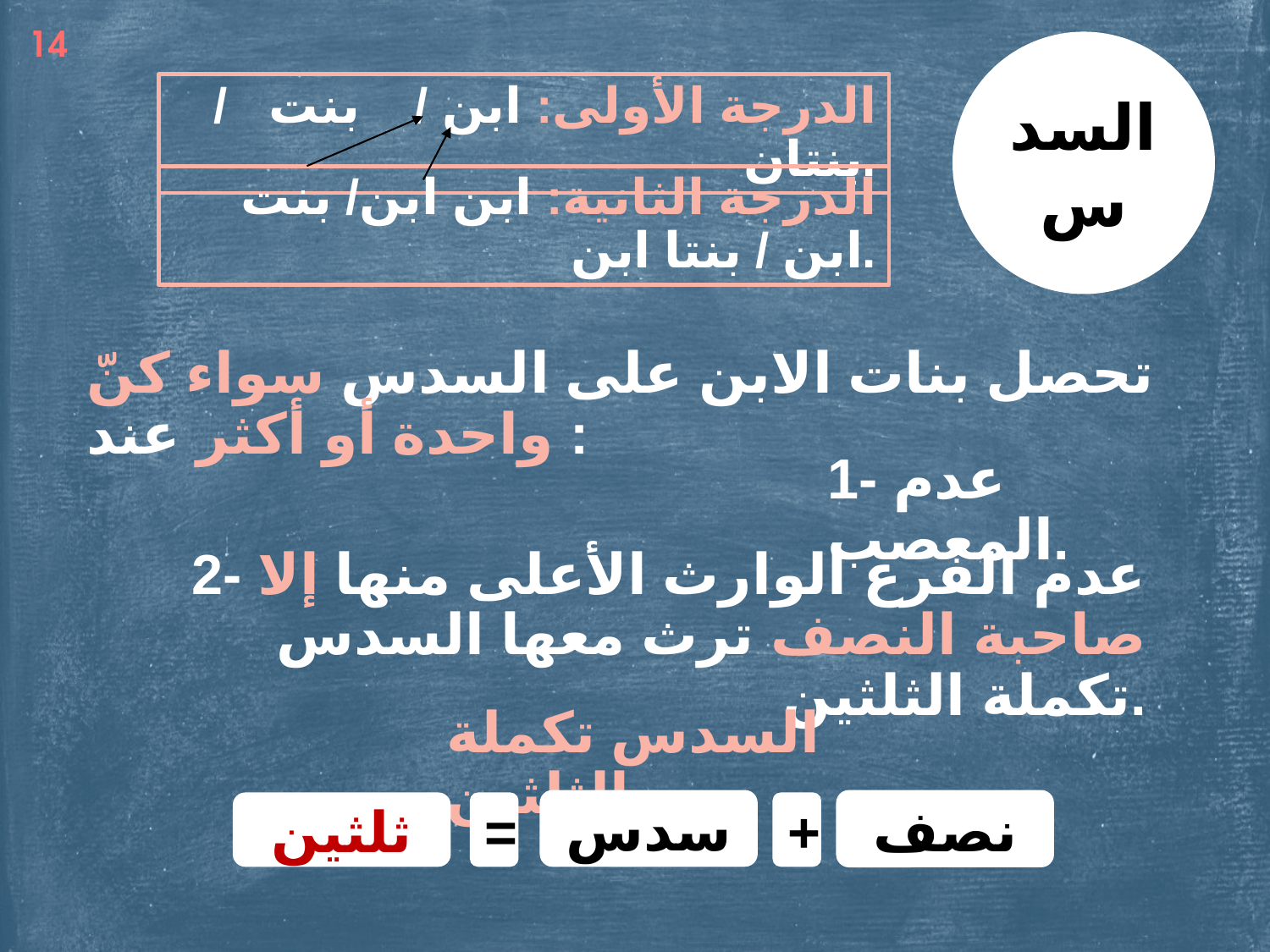

14
السدس
الدرجة الأولى: ابن /    بنت   /    بنتان.
الدرجة الثانية: ابن ابن/ بنت ابن / بنتا ابن.
تحصل بنات الابن على السدس سواء كنّ واحدة أو أكثر عند :
1- عدم المعصب.
2- عدم الفرع الوارث الأعلى منها إلا صاحبة النصف ترث معها السدس تكملة الثلثين.
السدس تكملة الثلثين
سدس
نصف
ثلثين
=
+